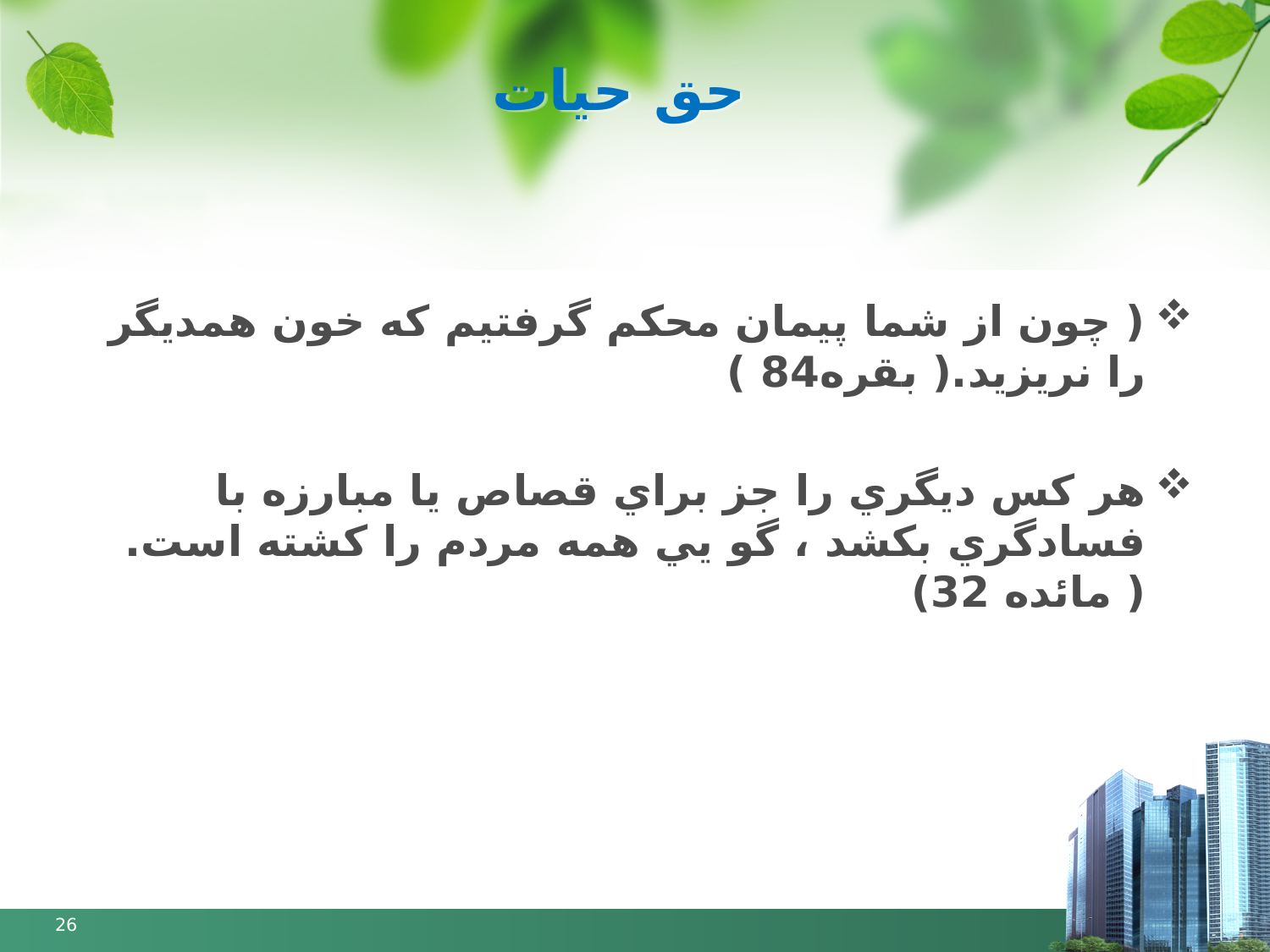

# حق حيات

( چون از شما پيمان محكم گرفتيم كه خون همديگر را نريزيد.( بقره84 )

هر كس ديگري را جز براي قصاص يا مبارزه با فسادگري بكشد ، گو يي همه مردم را كشته است.( مائده 32)
26